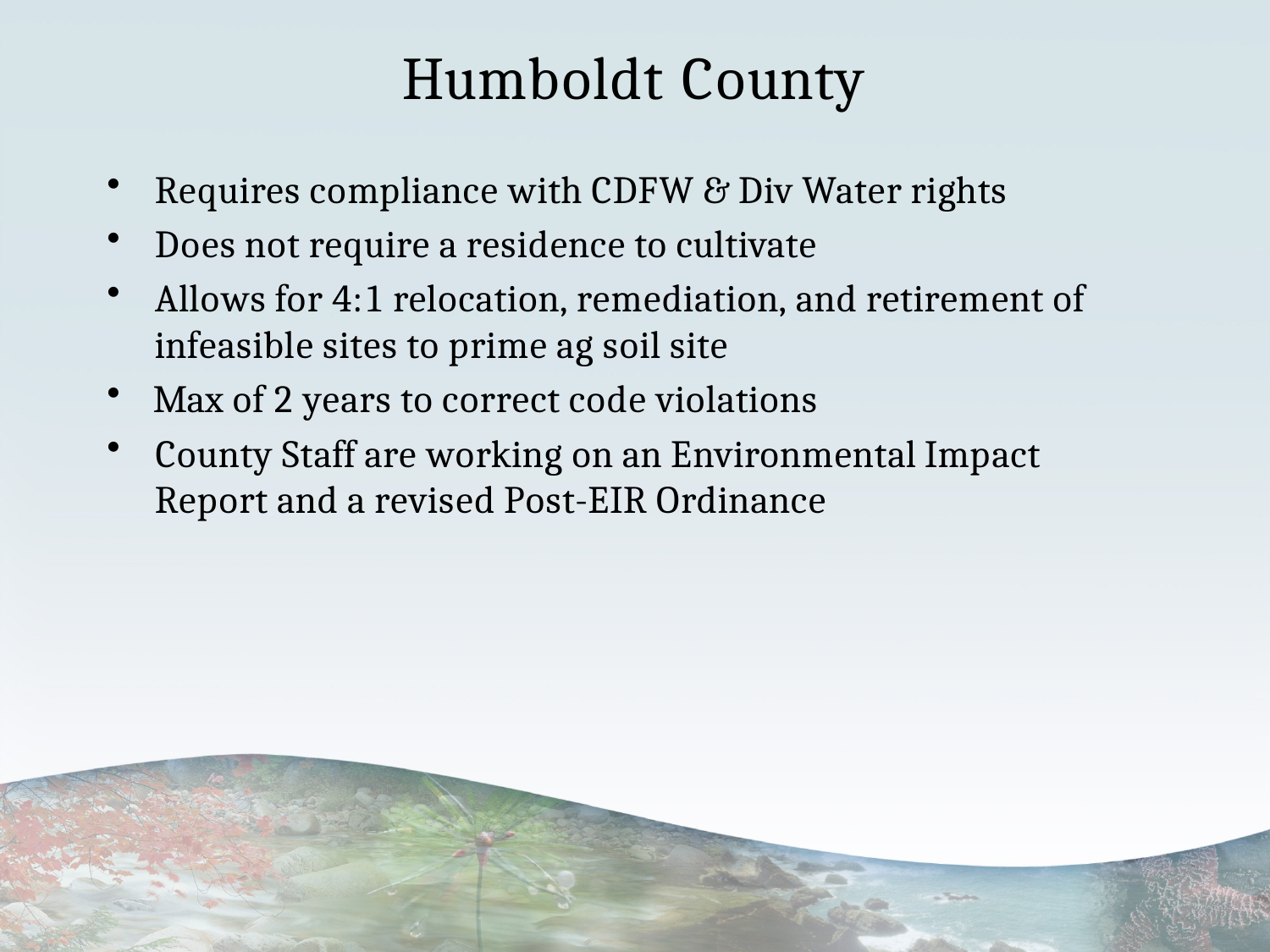

Humboldt County
Requires compliance with CDFW & Div Water rights
Does not require a residence to cultivate
Allows for 4:1 relocation, remediation, and retirement of infeasible sites to prime ag soil site
Max of 2 years to correct code violations
County Staff are working on an Environmental Impact Report and a revised Post-EIR Ordinance